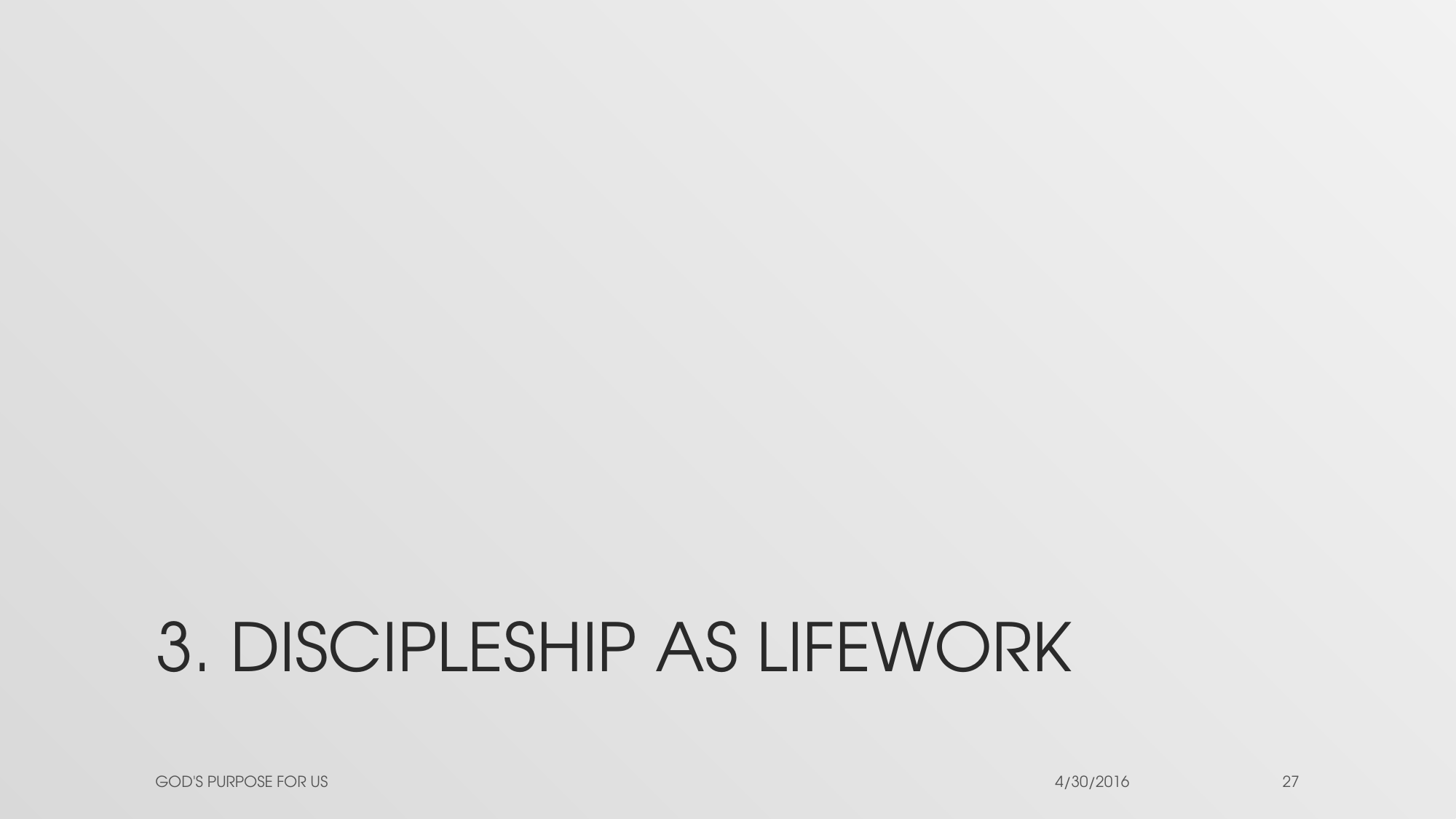

# 3. Discipleship as lifework
God's Purpose for US
4/30/2016
27